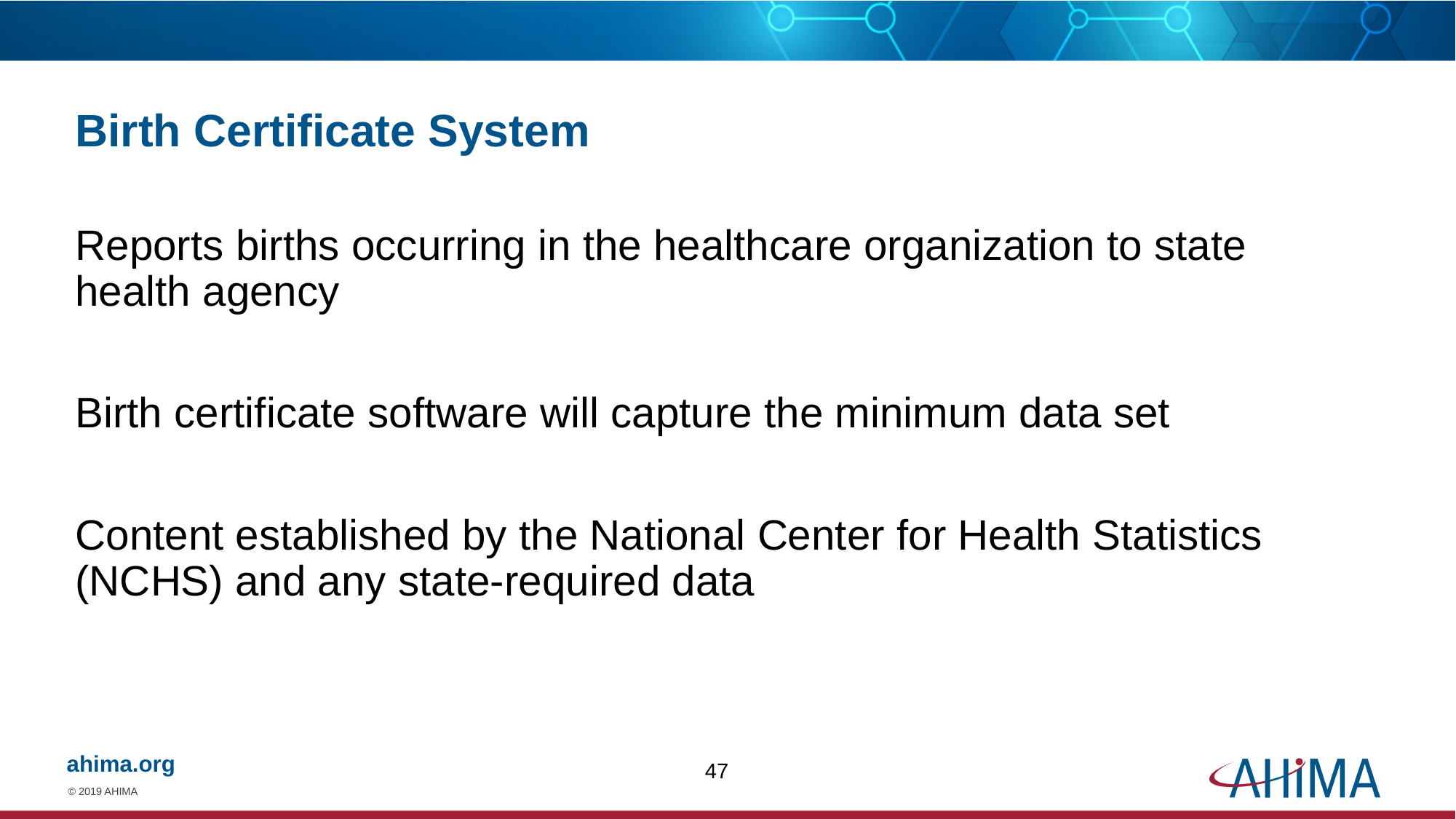

# Birth Certificate System
Reports births occurring in the healthcare organization to state health agency

Birth certificate software will capture the minimum data set

Content established by the National Center for Health Statistics (NCHS) and any state-required data